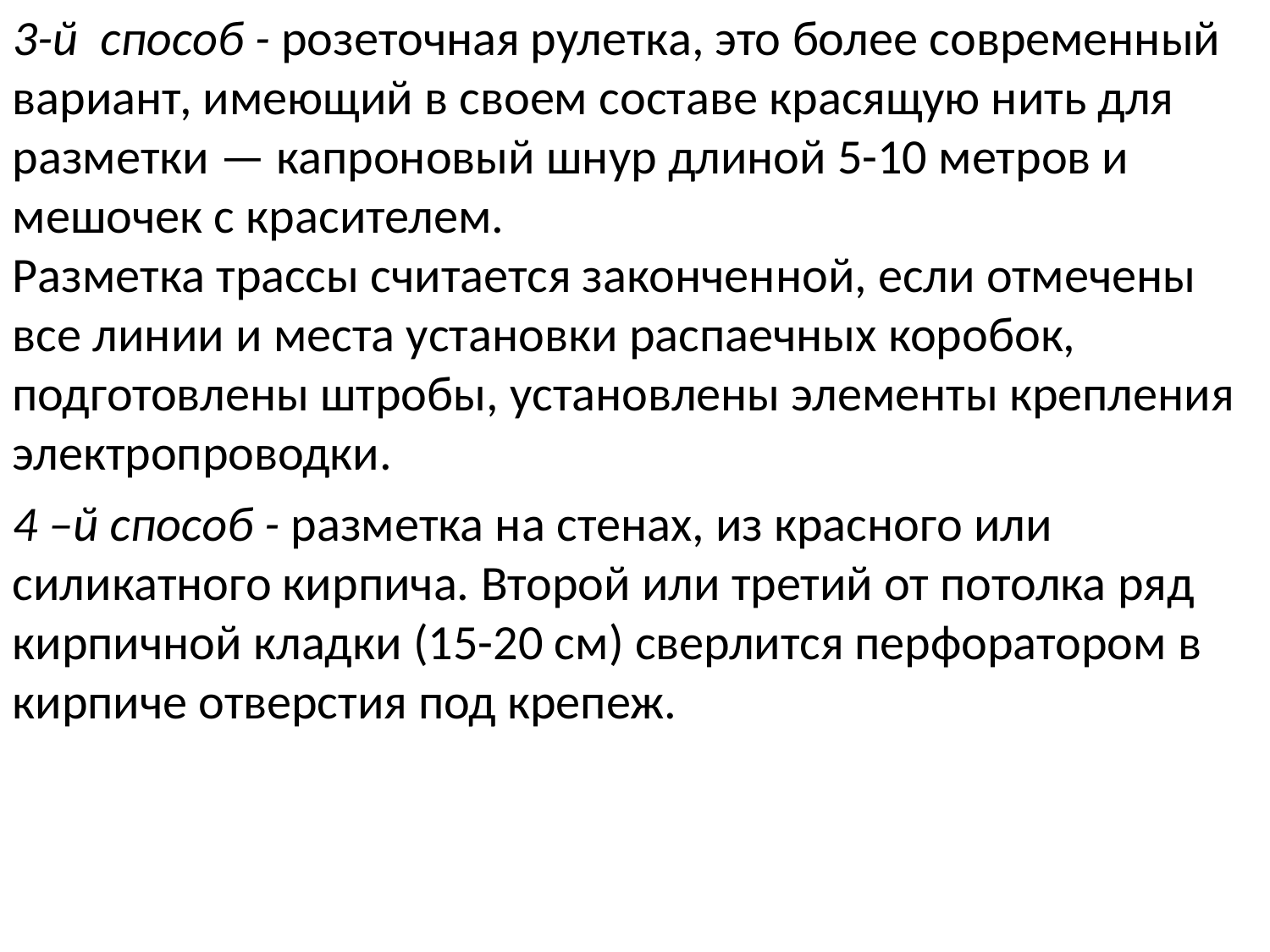

3-й  способ - розеточная рулетка, это более современный вариант, имеющий в своем составе красящую нить для разметки — капроновый шнур длиной 5-10 метров и мешочек с красителем.
Разметка трассы считается законченной, если отмечены все линии и места установки распаечных коробок, подготовлены штробы, установлены элементы крепления электропроводки.

4 –й способ - разметка на стенах, из красного или силикатного кирпича. Второй или третий от потолка ряд кирпичной кладки (15-20 см) сверлится перфоратором в кирпиче отверстия под крепеж.